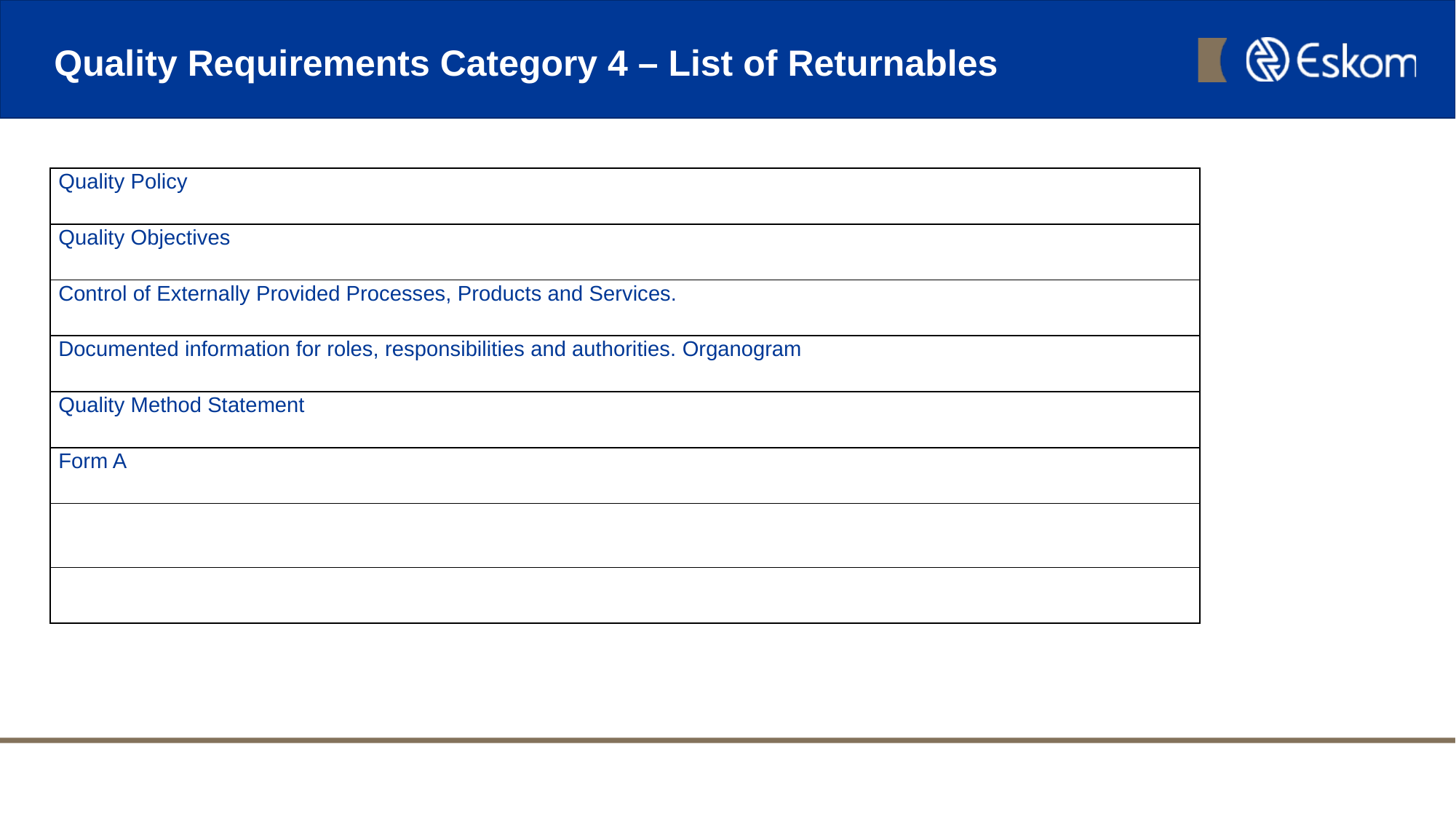

# Quality Requirements Category 4 – List of Returnables
| Quality Policy |
| --- |
| Quality Objectives |
| Control of Externally Provided Processes, Products and Services. |
| Documented information for roles, responsibilities and authorities. Organogram |
| Quality Method Statement |
| Form A |
|  |
|  |